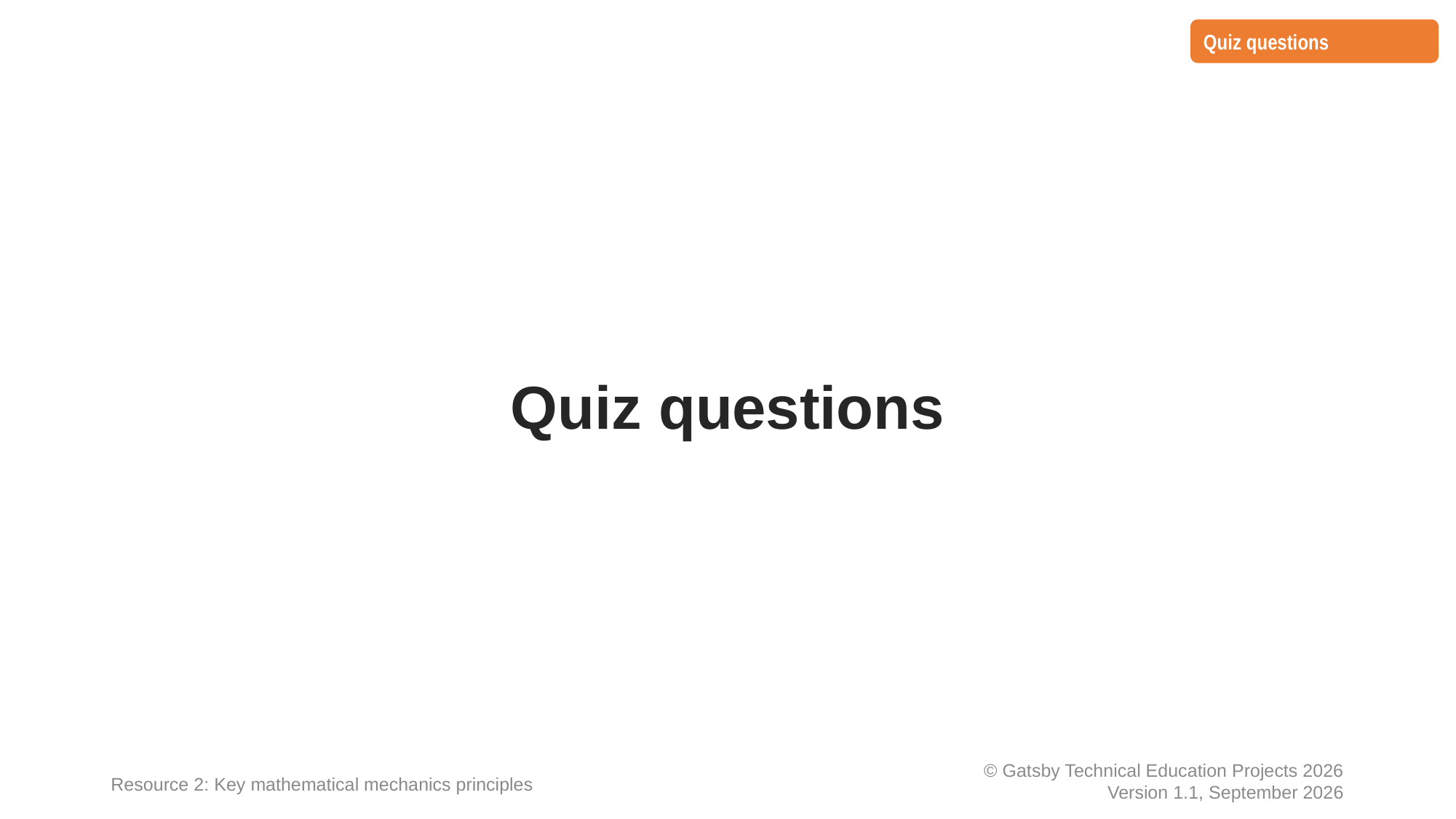

Quiz questions
# Quiz questions
Resource 2: Key mathematical mechanics principles